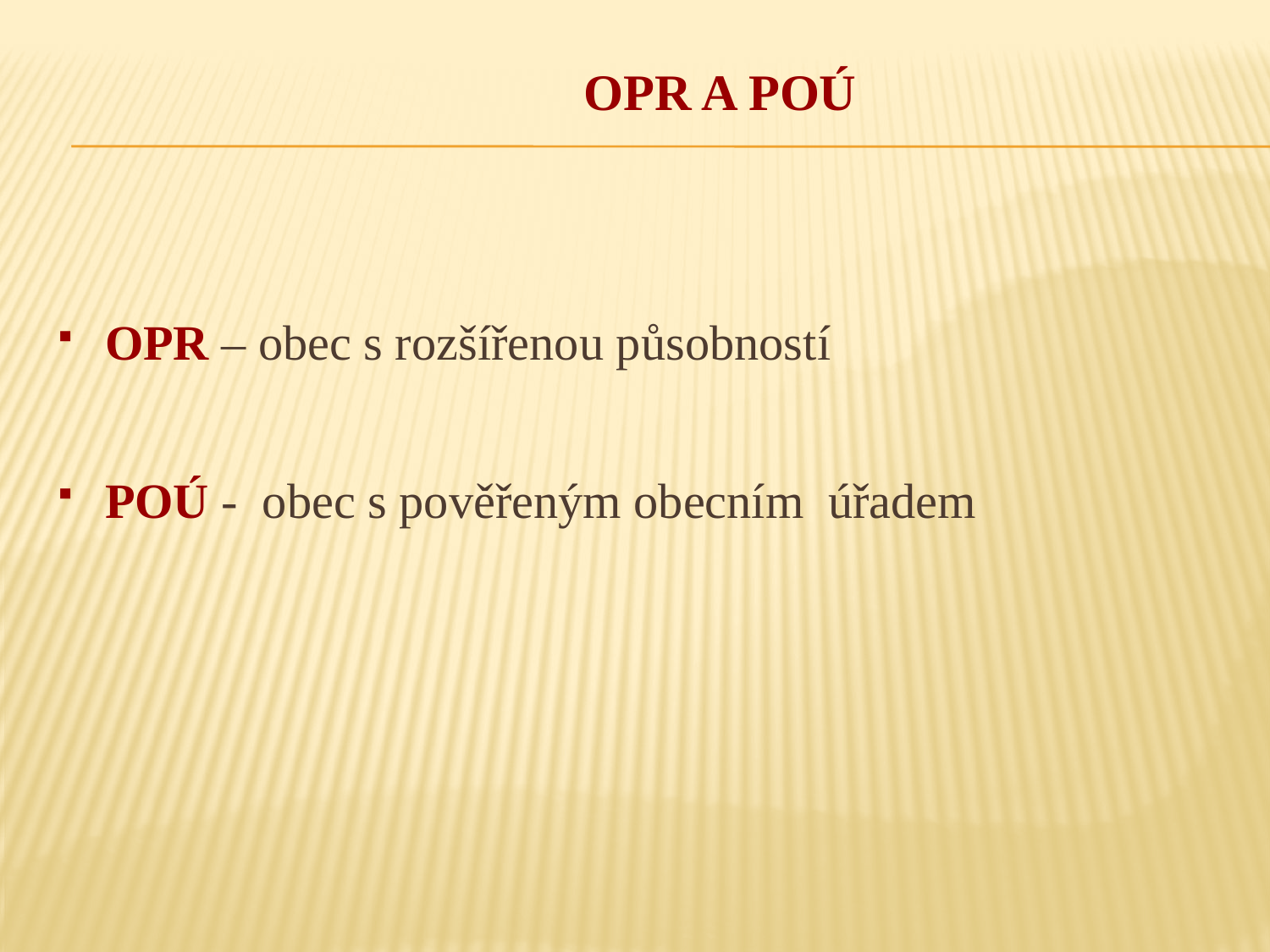

# OPR a POÚ
OPR – obec s rozšířenou působností
POÚ -  obec s pověřeným obecním  úřadem